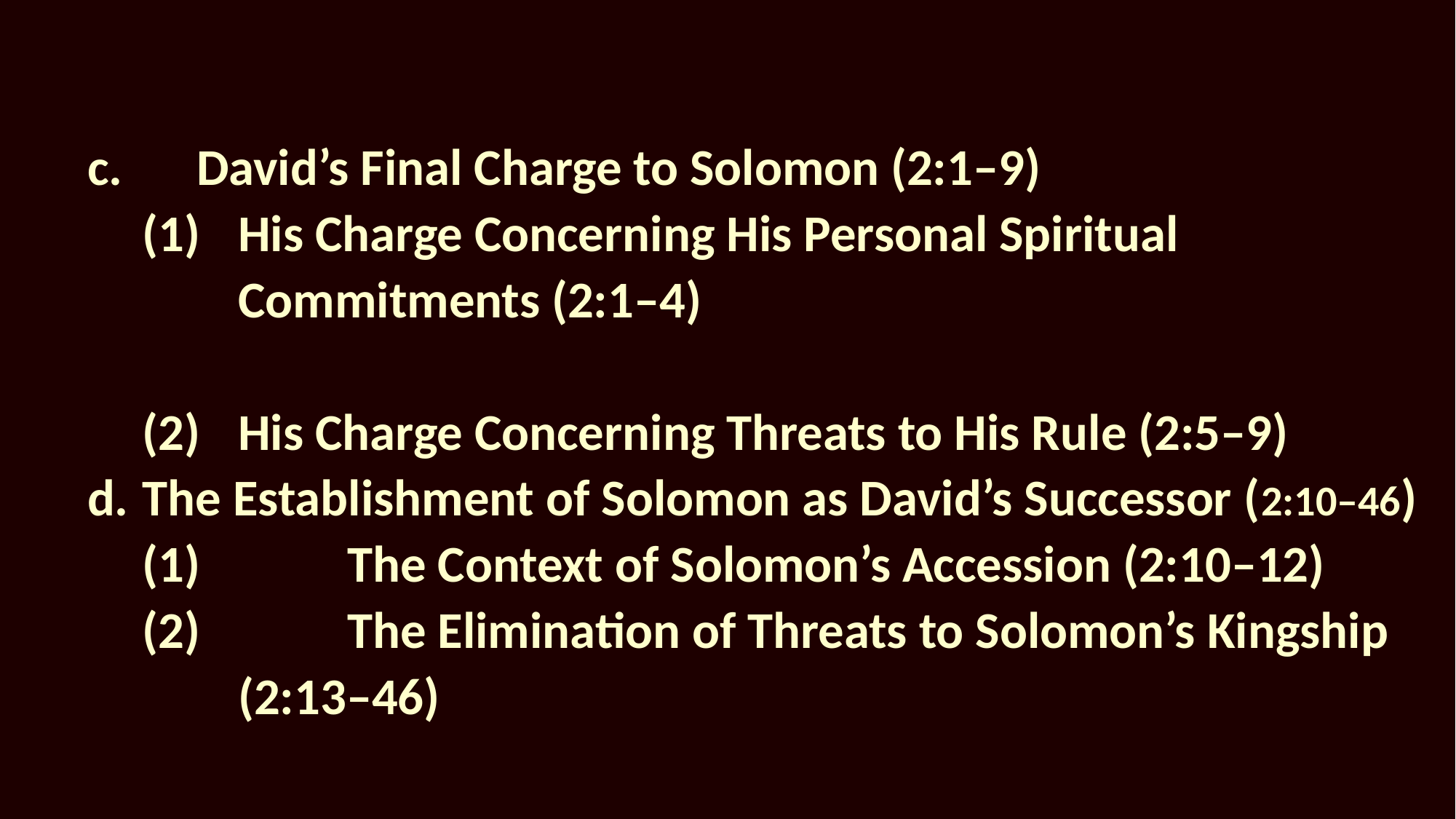

c.	David’s Final Charge to Solomon (2:1–9)
His Charge Concerning His Personal Spiritual Commitments (2:1–4)

His Charge Concerning Threats to His Rule (2:5–9)
d.	The Establishment of Solomon as David’s Successor (2:10–46)
(1)		The Context of Solomon’s Accession (2:10–12)
(2)		The Elimination of Threats to Solomon’s Kingship (2:13–46)